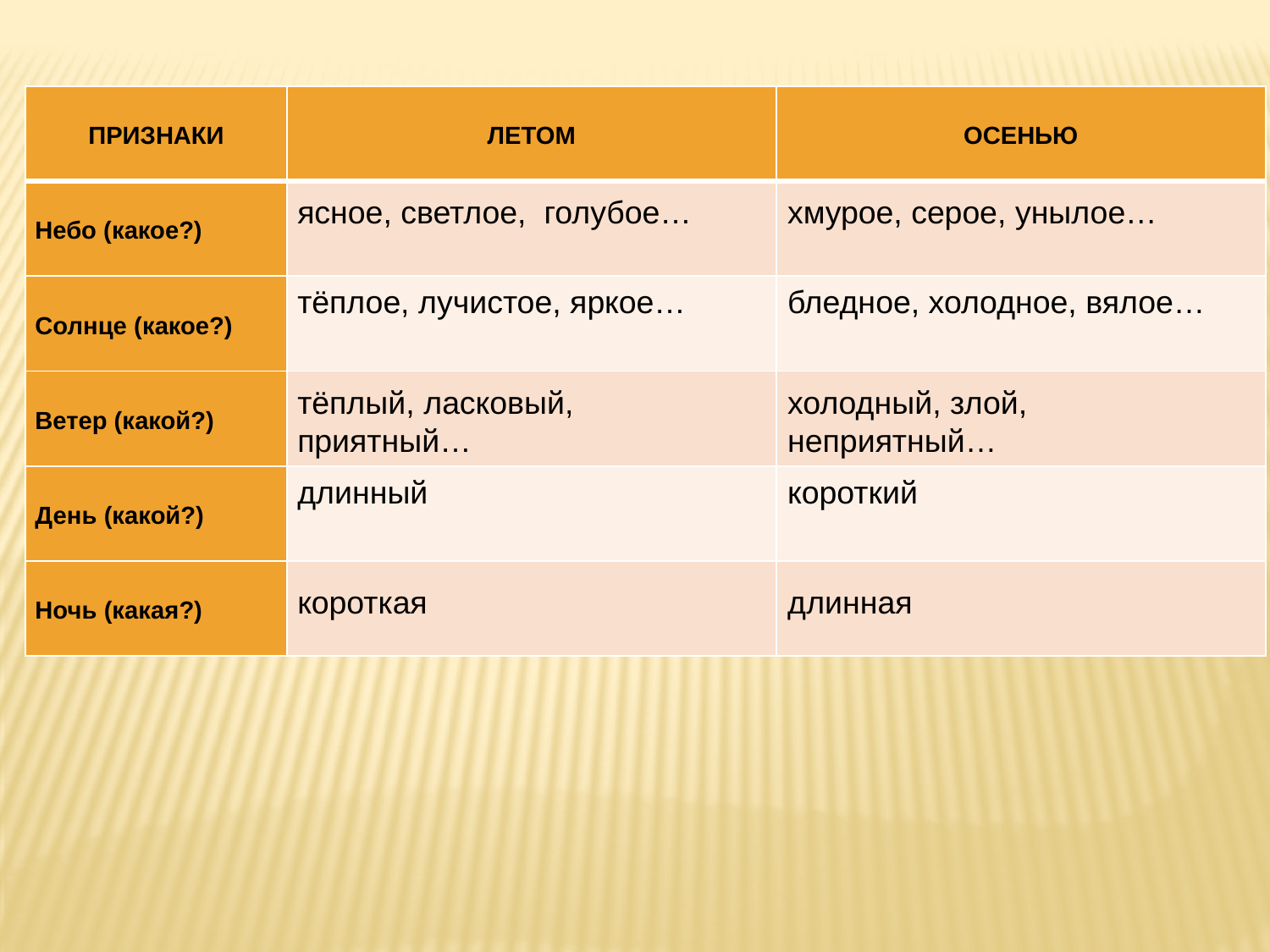

| ПРИЗНАКИ | ЛЕТОМ | ОСЕНЬЮ |
| --- | --- | --- |
| Небо (какое?) |  |  |
| Солнце (какое?) |  |  |
| Ветер (какой?) |  |  |
| День (какой?) |  |  |
| Ночь (какая?) |  |  |
ясное, светлое,  голубое…

хмурое, серое, унылое…

тёплое, лучистое, яркое…
бледное, холодное, вялое…
тёплый, ласковый, приятный…
холодный, злой, неприятный…
длинный
короткий
короткая
длинная